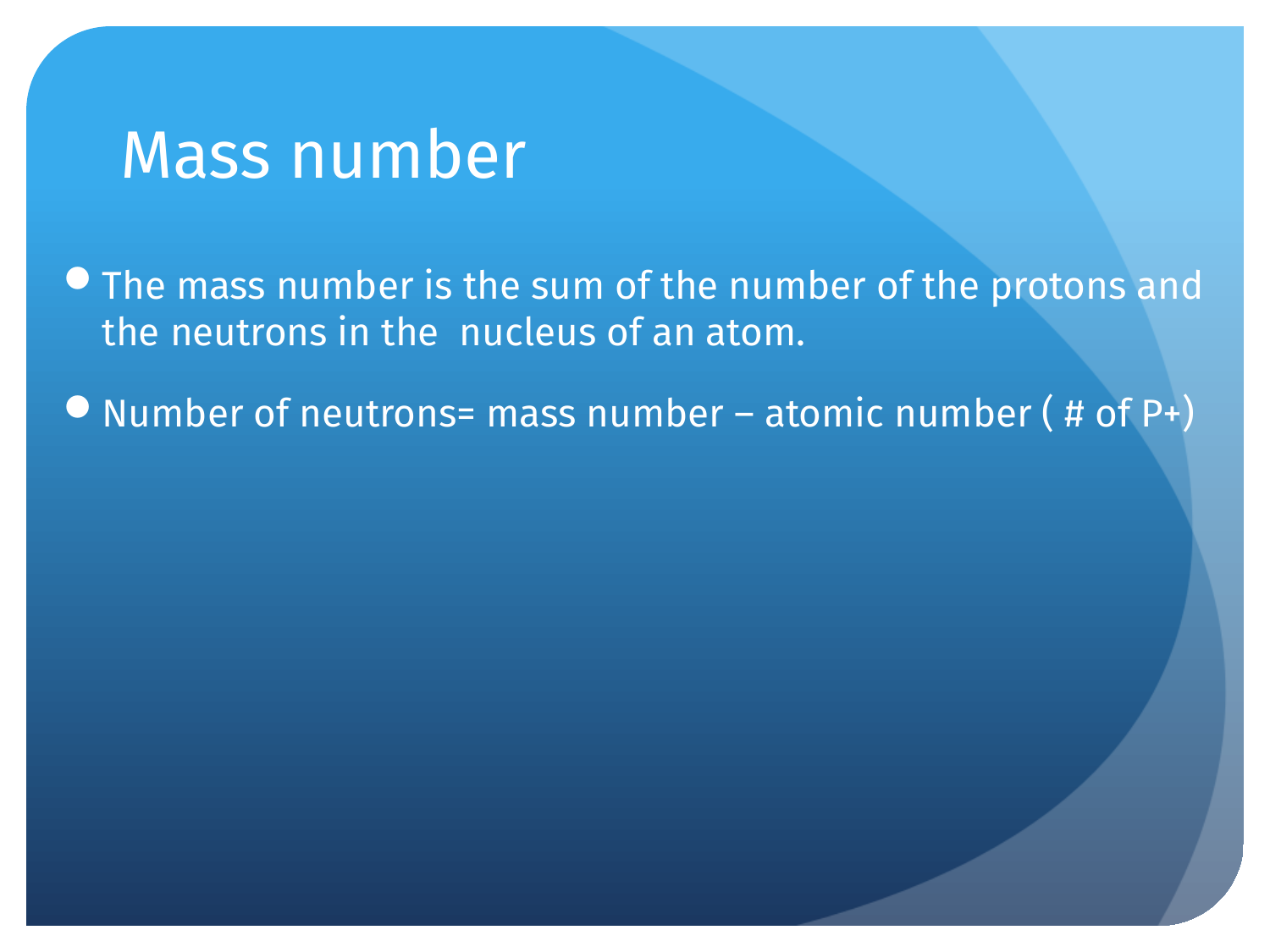

# Mass number
The mass number is the sum of the number of the protons and the neutrons in the  nucleus of an atom.
Number of neutrons= mass number – atomic number ( # of P+)